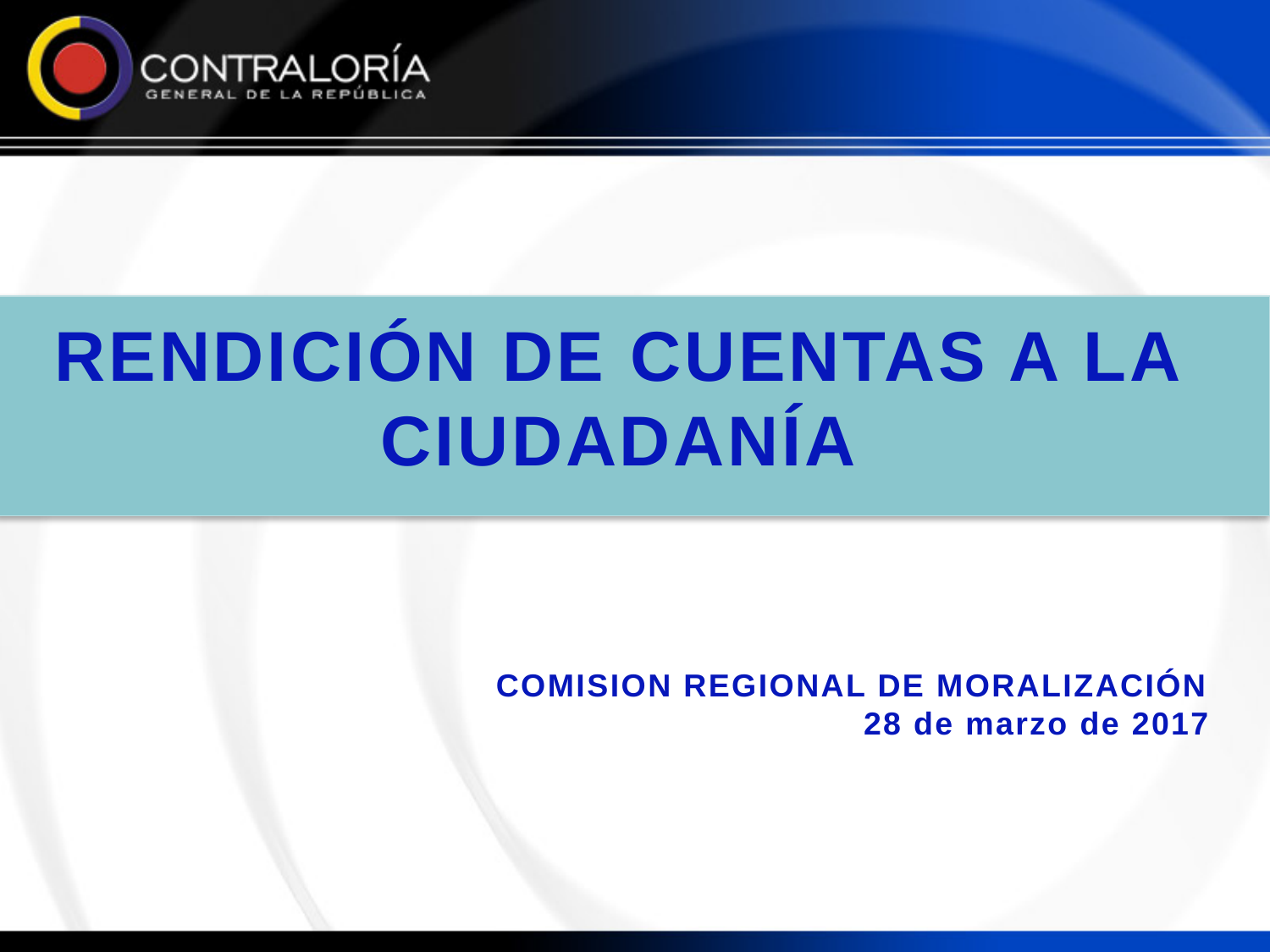

RENDICIÓN DE CUENTAS A LA CIUDADANÍA

# COMISION REGIONAL DE MORALIZACIÓN 28 de marzo de 2017